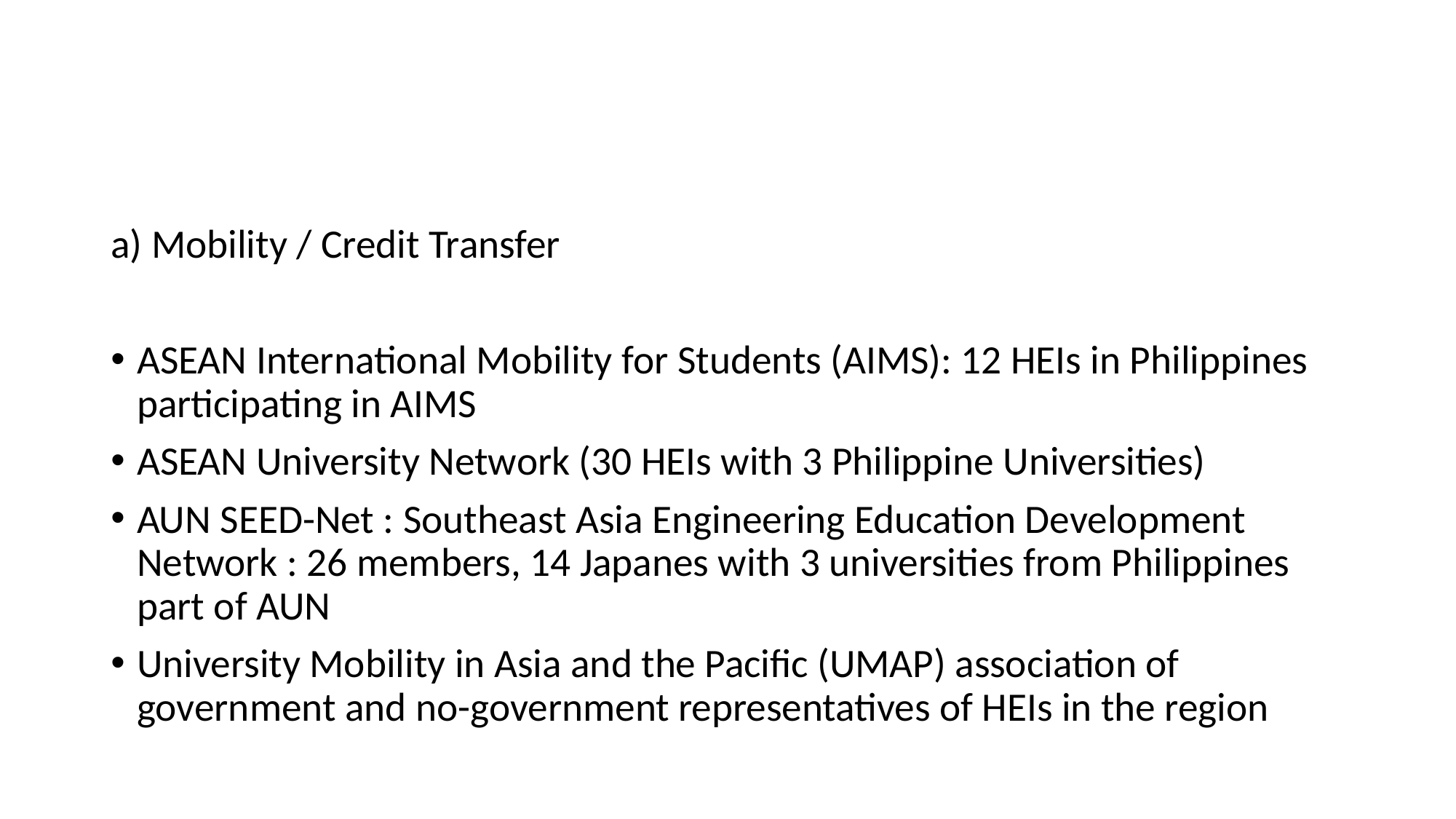

#
a) Mobility / Credit Transfer

ASEAN International Mobility for Students (AIMS): 12 HEIs in Philippines participating in AIMS
ASEAN University Network (30 HEIs with 3 Philippine Universities)
AUN SEED-Net : Southeast Asia Engineering Education Development Network : 26 members, 14 Japanes with 3 universities from Philippines part of AUN
University Mobility in Asia and the Pacific (UMAP) association of government and no-government representatives of HEIs in the region